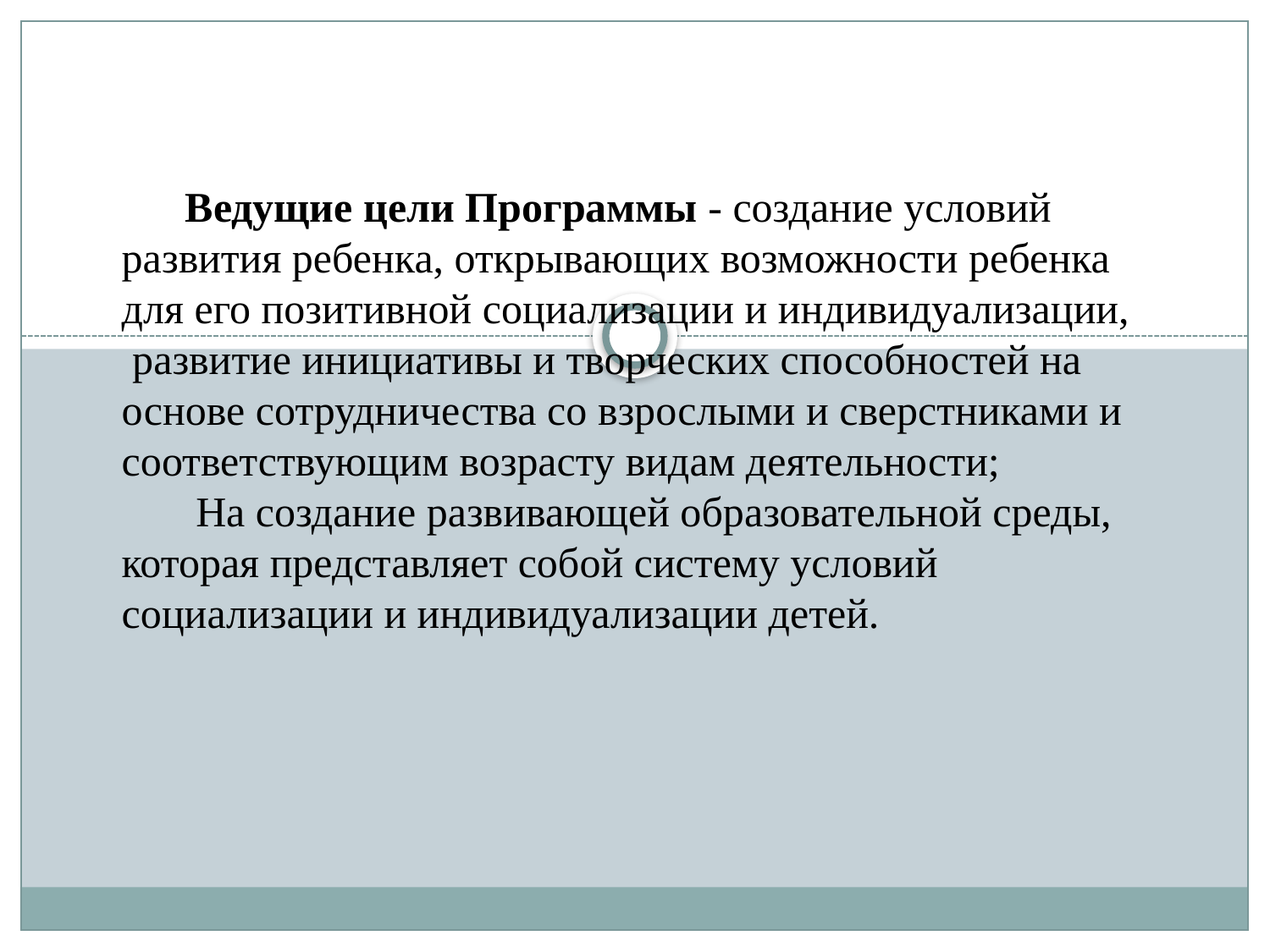

# Ведущие цели Программы - создание условий развития ребенка, открывающих возможности ребенка для его позитивной социализации и индивидуализации, развитие инициативы и творческих способностей на основе сотрудничества со взрослыми и сверстниками и соответствующим возрасту видам деятельности; На создание развивающей образовательной среды, которая представляет собой систему условий социализации и индивидуализации детей.